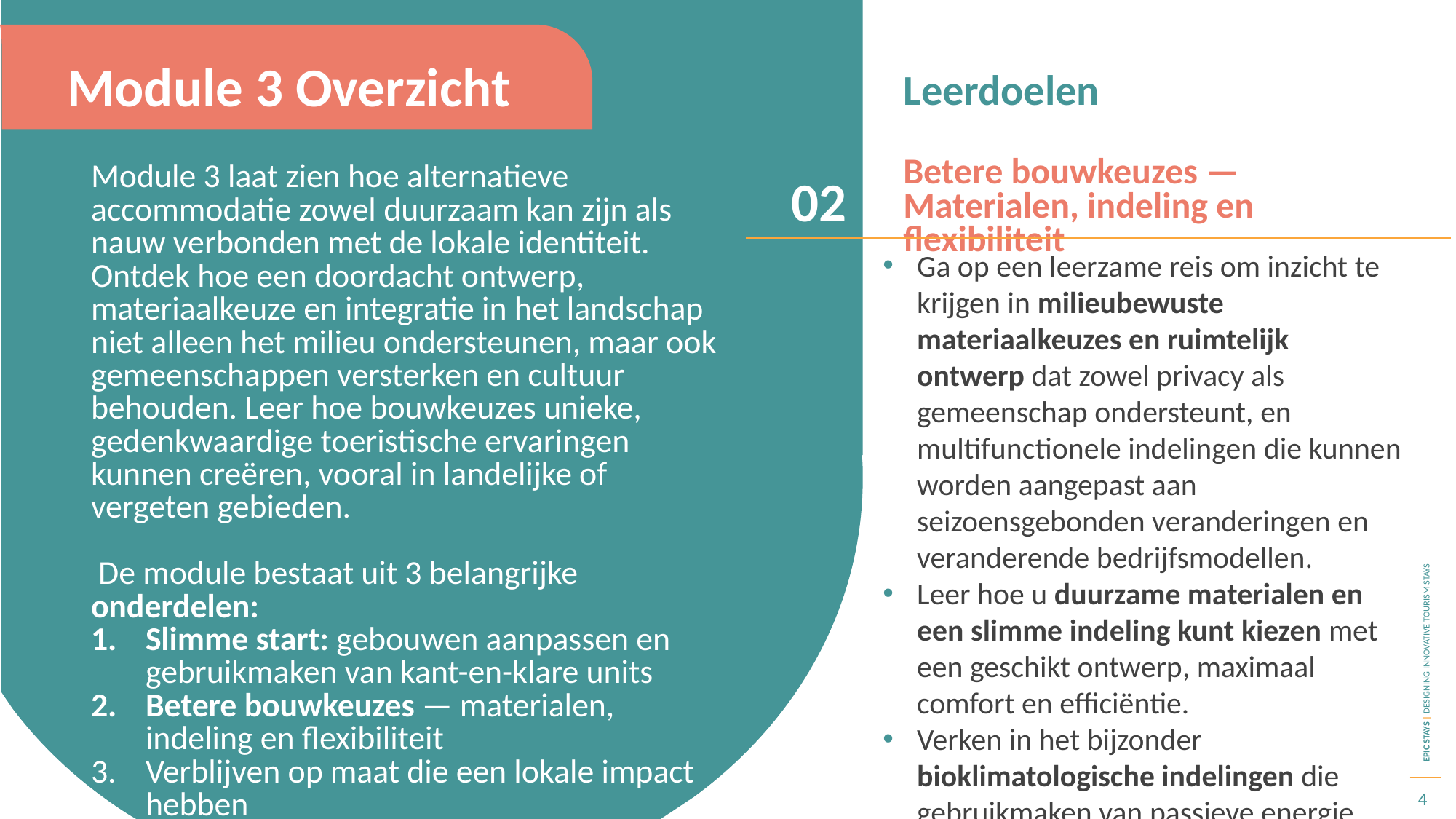

Module 3 Overzicht
Leerdoelen
Betere bouwkeuzes — Materialen, indeling en flexibiliteit

02
Module 3 laat zien hoe alternatieve accommodatie zowel duurzaam kan zijn als nauw verbonden met de lokale identiteit. Ontdek hoe een doordacht ontwerp, materiaalkeuze en integratie in het landschap niet alleen het milieu ondersteunen, maar ook gemeenschappen versterken en cultuur behouden. Leer hoe bouwkeuzes unieke, gedenkwaardige toeristische ervaringen kunnen creëren, vooral in landelijke of vergeten gebieden.

 De module bestaat uit 3 belangrijke onderdelen:
Slimme start: gebouwen aanpassen en gebruikmaken van kant-en-klare units
Betere bouwkeuzes — materialen, indeling en flexibiliteit
Verblijven op maat die een lokale impact hebben

Ga op een leerzame reis om inzicht te krijgen in milieubewuste materiaalkeuzes en ruimtelijk ontwerp dat zowel privacy als gemeenschap ondersteunt, en multifunctionele indelingen die kunnen worden aangepast aan seizoensgebonden veranderingen en veranderende bedrijfsmodellen.
Leer hoe u duurzame materialen en een slimme indeling kunt kiezen met een geschikt ontwerp, maximaal comfort en efficiëntie.
Verken in het bijzonder bioklimatologische indelingen die gebruikmaken van passieve energie, het leven binnen en buiten ondersteunen en zich aanpassen aan landelijke omgevingen.

4